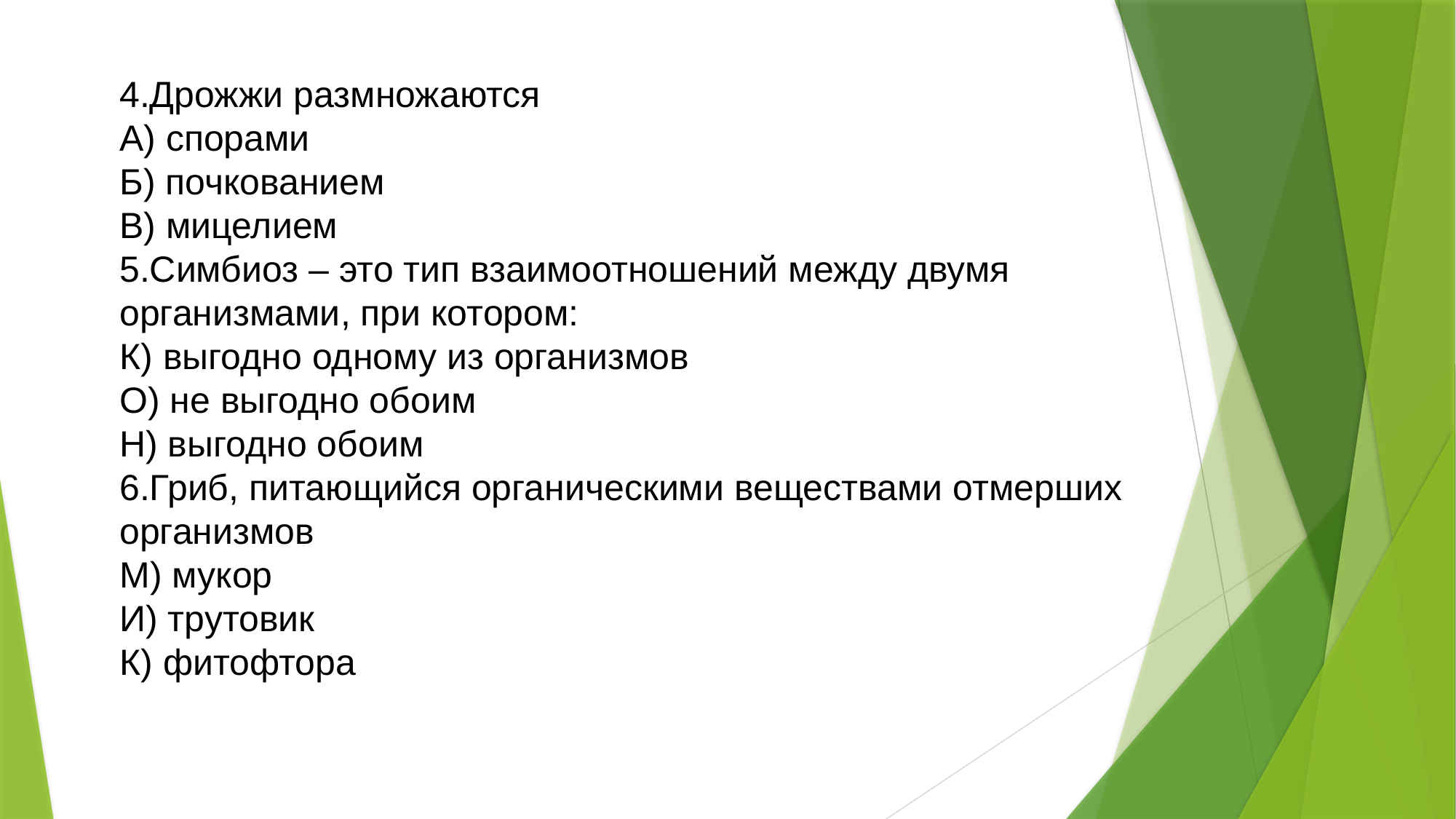

4.Дрожжи размножаются
А) спорами
Б) почкованием
В) мицелием
5.Симбиоз – это тип взаимоотношений между двумя организмами, при котором:
К) выгодно одному из организмов
О) не выгодно обоим
Н) выгодно обоим
6.Гриб, питающийся органическими веществами отмерших организмов
М) мукор
И) трутовик
К) фитофтора